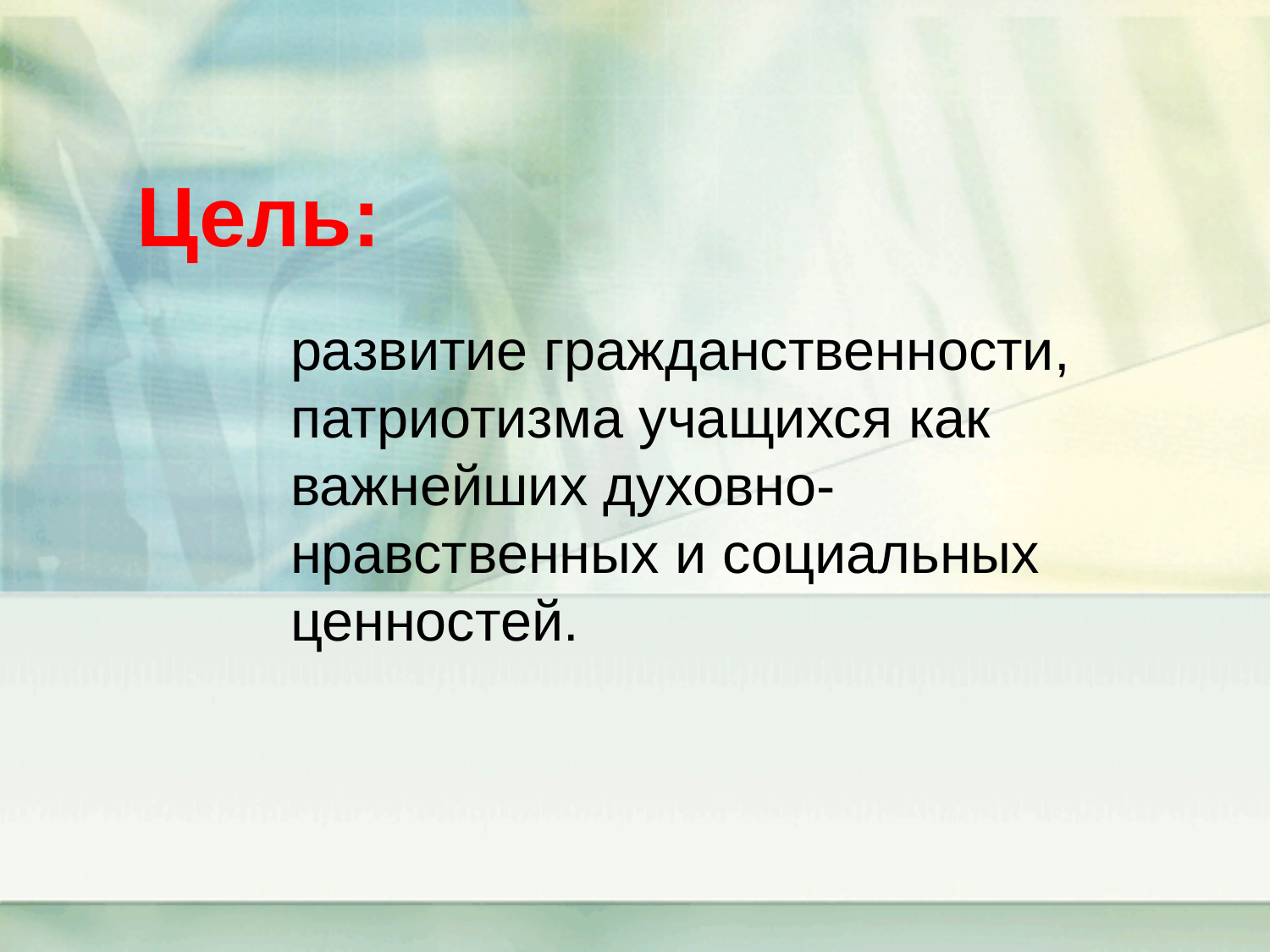

Цель:
развитие гражданственности, патриотизма учащихся как важнейших духовно-нравственных и социальных ценностей.